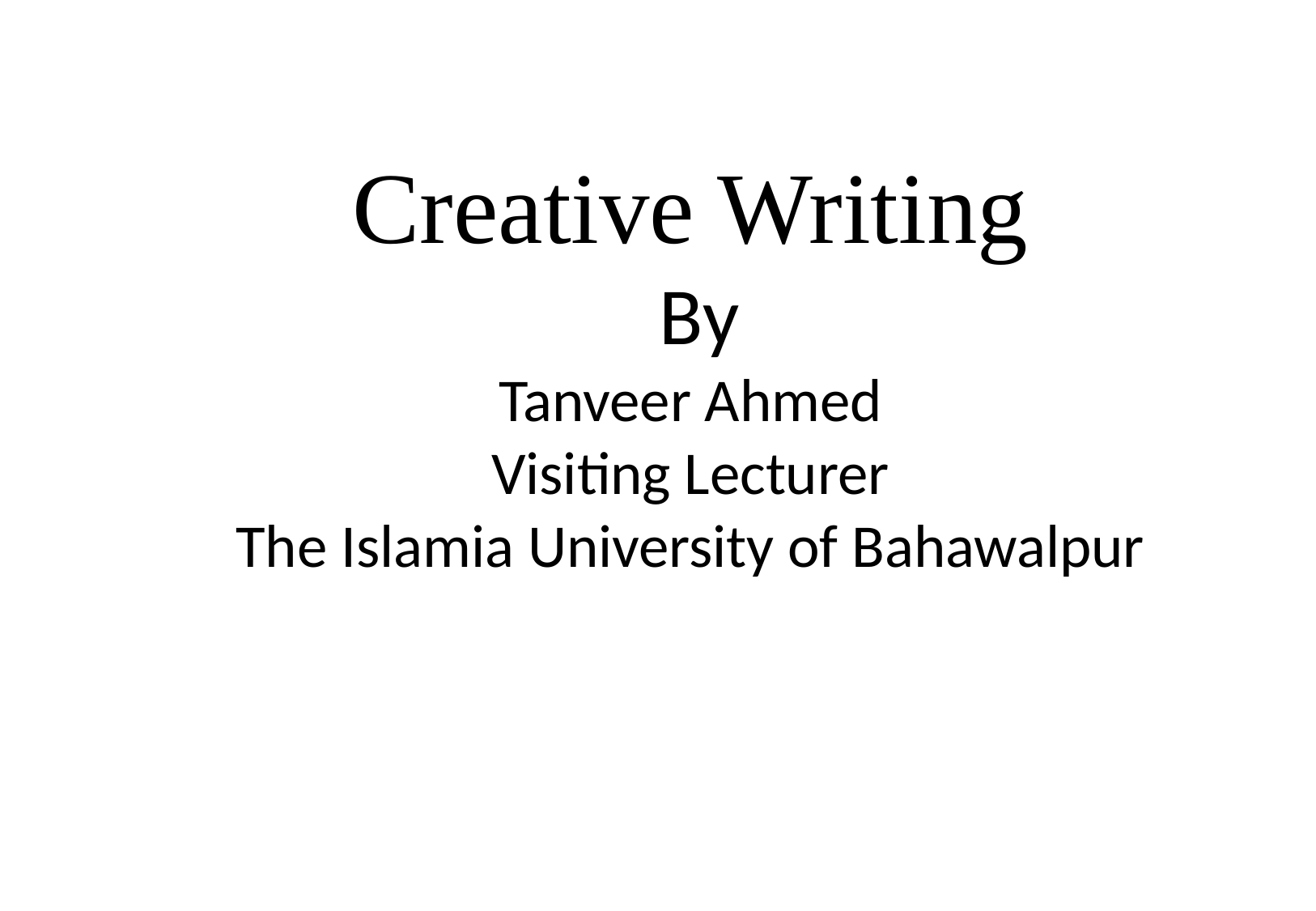

# Creative Writing By Tanveer Ahmed Visiting Lecturer The Islamia University of Bahawalpur
By: Regh Ellorimo